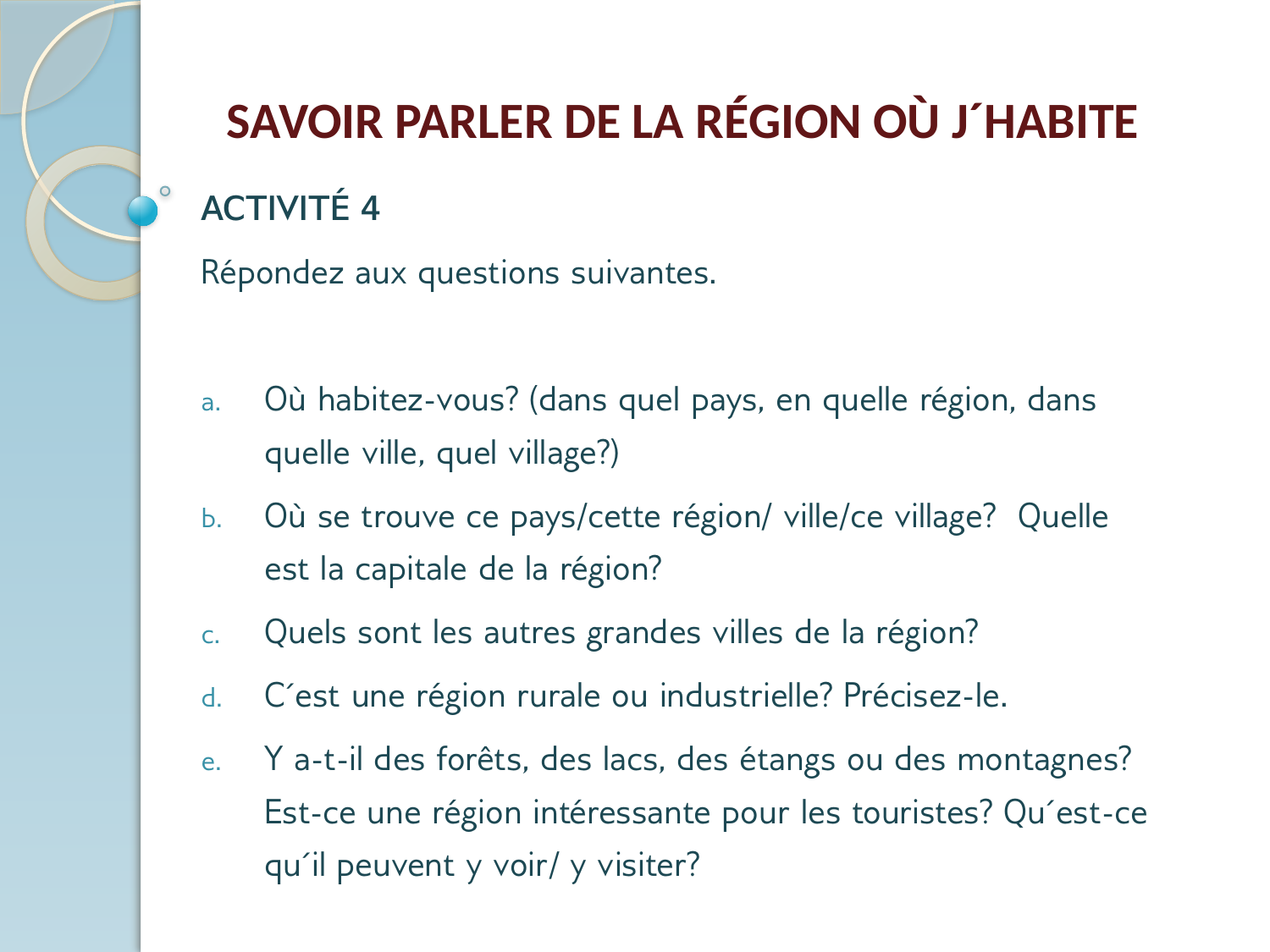

# SAVOIR PARLER DE LA RÉGION OÙ J´HABITE
ACTIVITÉ 4
Répondez aux questions suivantes.

Où habitez-vous? (dans quel pays, en quelle région, dans quelle ville, quel village?)
Où se trouve ce pays/cette région/ ville/ce village?  Quelle est la capitale de la région?
Quels sont les autres grandes villes de la région?
C´est une région rurale ou industrielle? Précisez-le.
Y a-t-il des forêts, des lacs, des étangs ou des montagnes?   Est-ce une région intéressante pour les touristes? Qu´est-ce qu´il peuvent y voir/ y visiter?